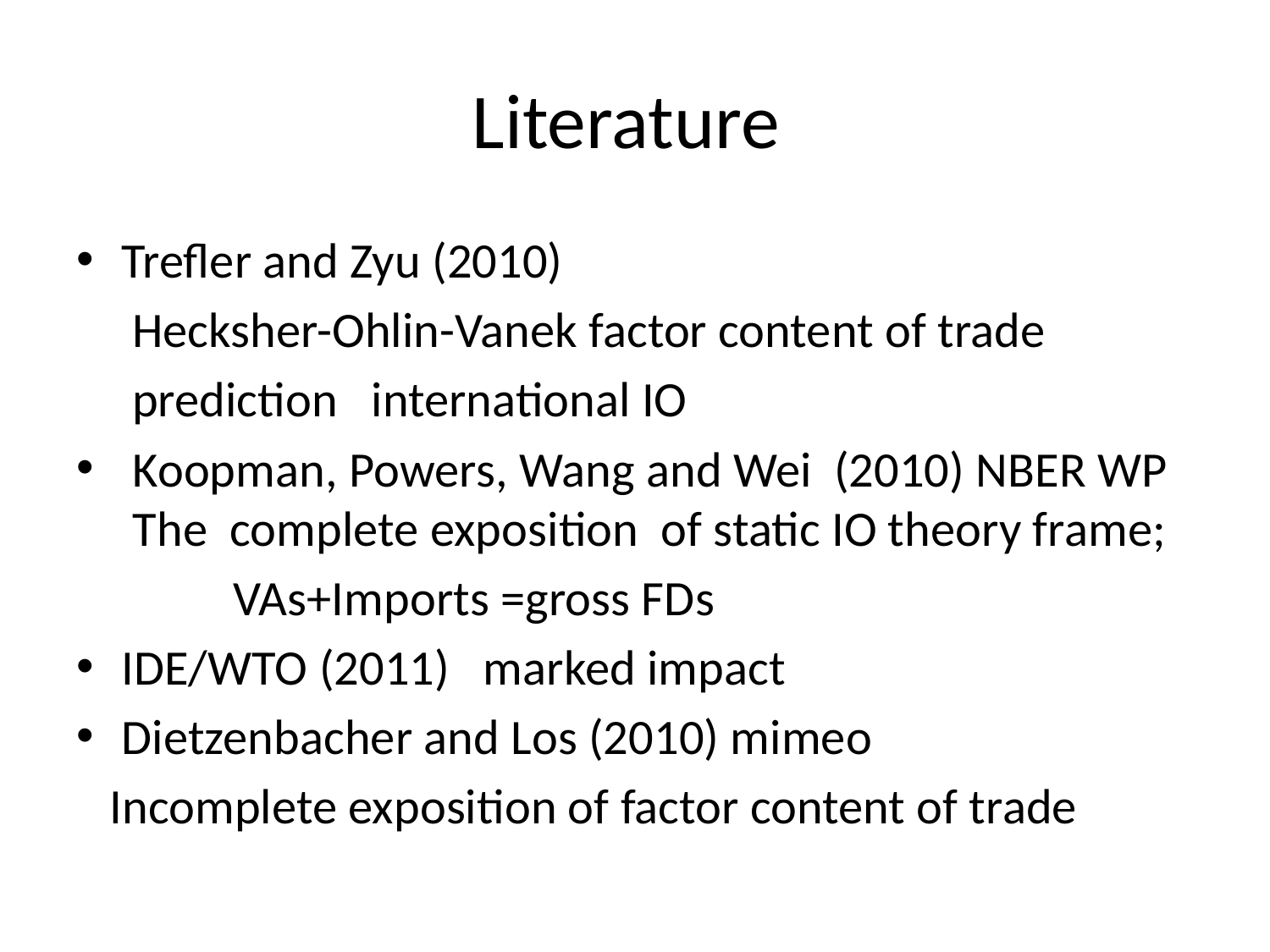

# Literature
Trefler and Zyu (2010)
     Hecksher-Ohlin-Vanek factor content of trade
     prediction   international IO
 Koopman, Powers, Wang and Wei  (2010) NBER WP    The  complete exposition  of static IO theory frame;
              VAs+Imports =gross FDs
IDE/WTO (2011)   marked impact
Dietzenbacher and Los (2010) mimeo
   Incomplete exposition of factor content of trade